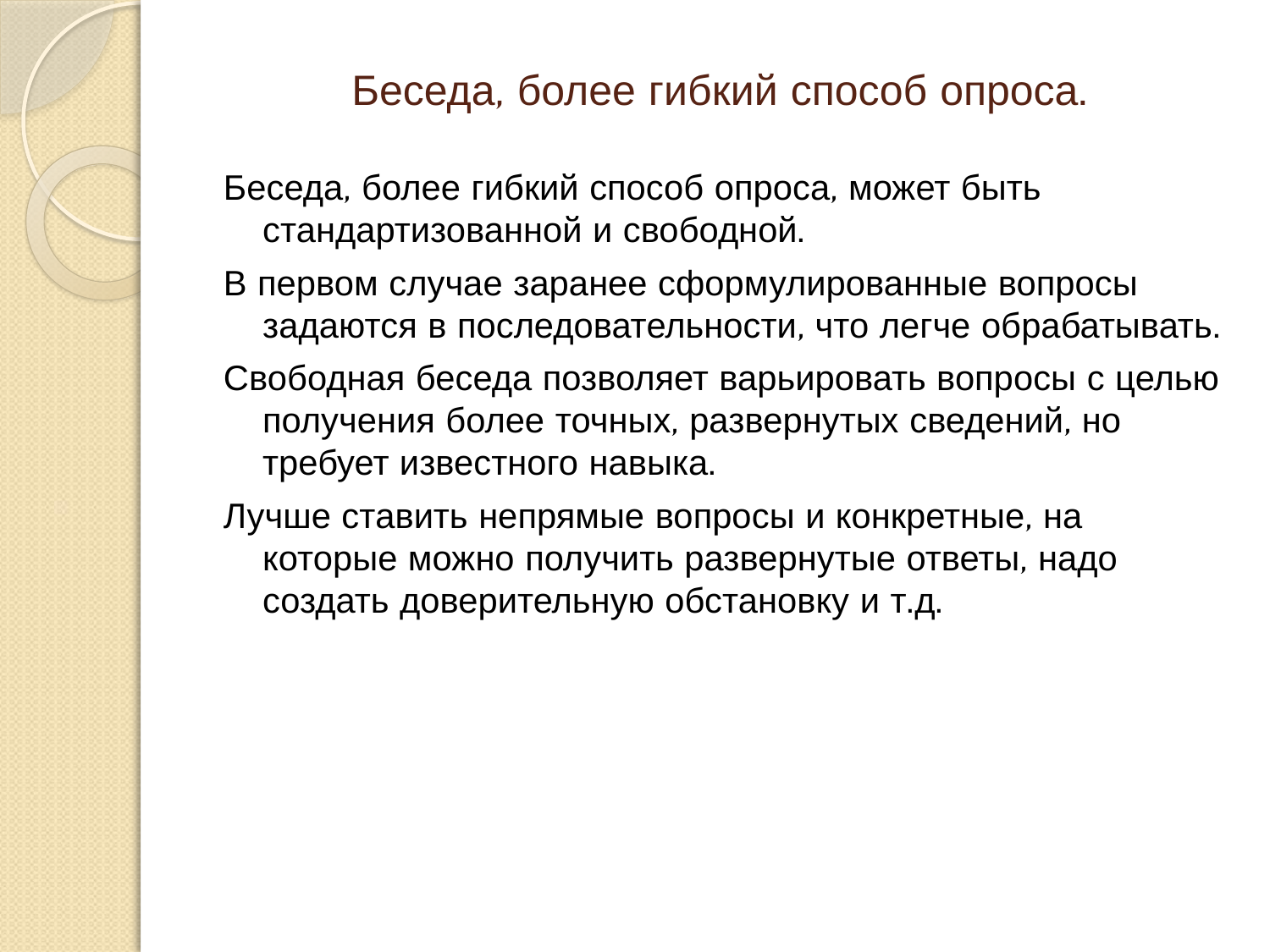

# Беседа, более гибкий способ опроса.
Беседа, более гибкий способ опроса, может быть стандартизованной и свободной.
В первом случае заранее сформулированные вопросы задаются в последовательности, что легче обрабатывать.
Свободная беседа позволяет варьировать вопросы с целью получения более точных, развернутых сведений, но требует известного навыка.
Лучше ставить непрямые вопросы и конкретные, на которые можно получить развернутые ответы, надо создать доверительную обстановку и т.д.